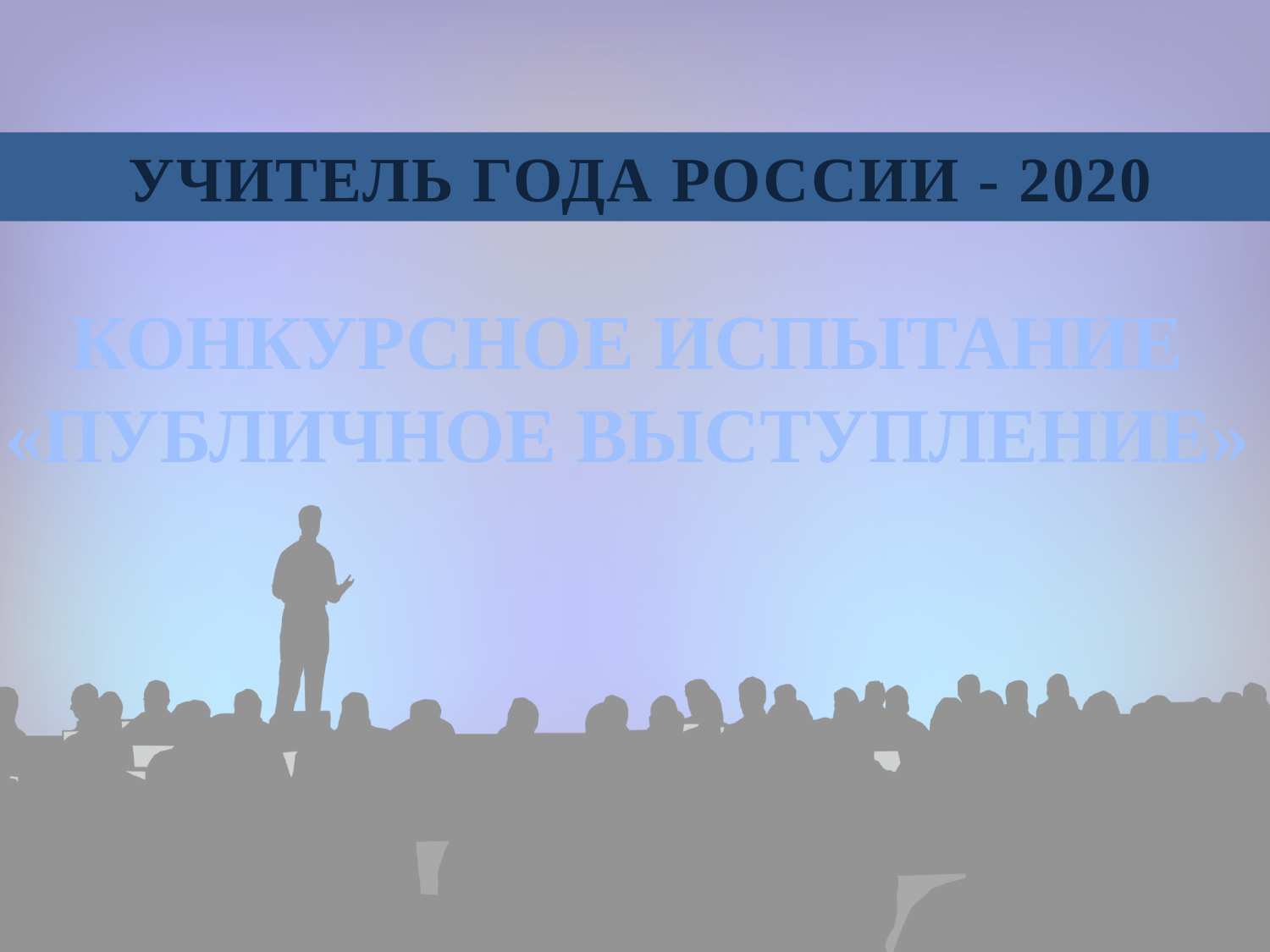

УЧИТЕЛЬ ГОДА РОССИИ - 2020
КОНКУРСНОЕ ИСПЫТАНИЕ
«ПУБЛИЧНОЕ ВЫСТУПЛЕНИЕ»
#